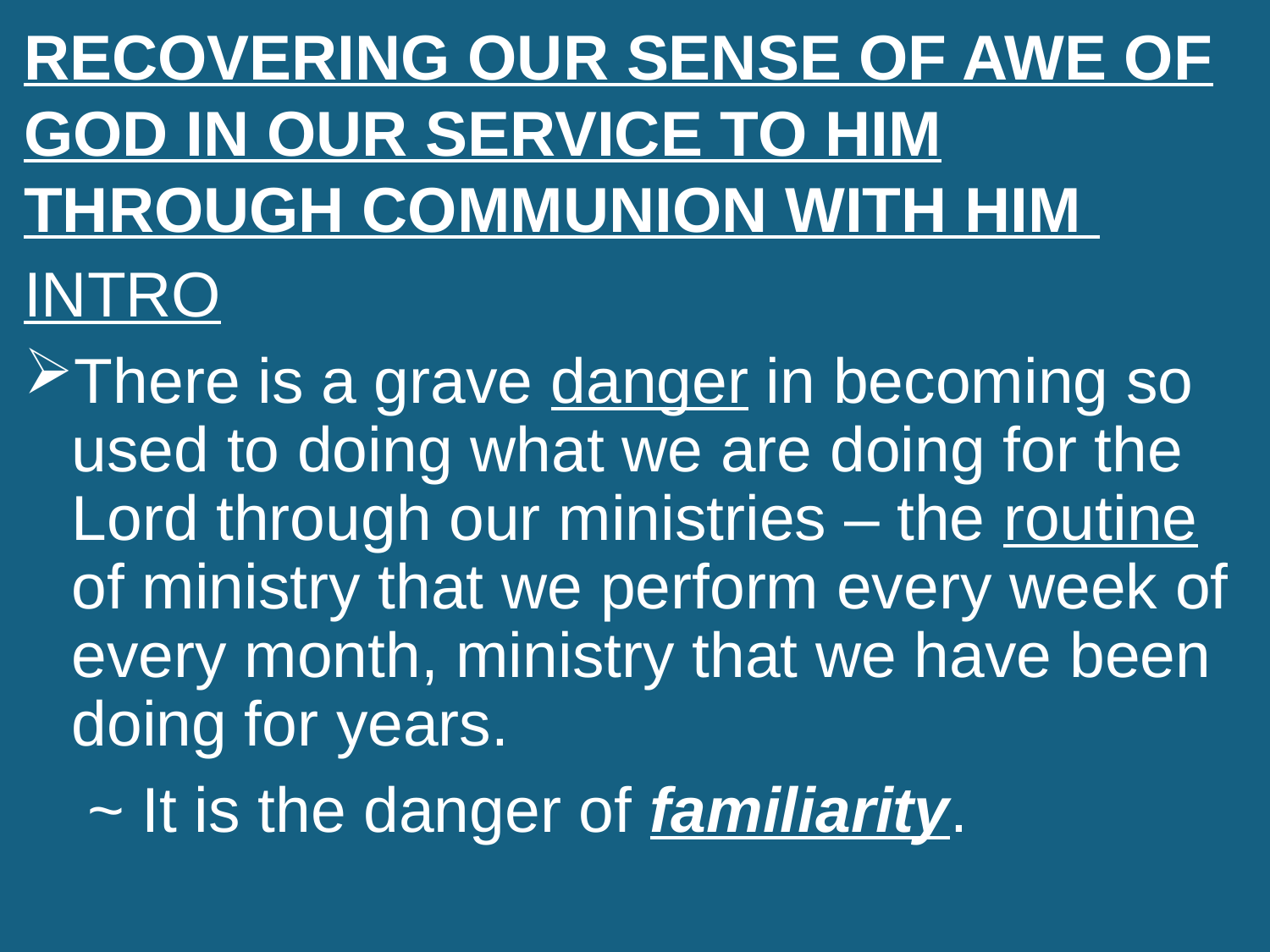

RECOVERING OUR SENSE OF AWE OF GOD IN OUR SERVICE TO HIM THROUGH COMMUNION WITH HIM
INTRO
There is a grave danger in becoming so used to doing what we are doing for the Lord through our ministries – the routine of ministry that we perform every week of every month, ministry that we have been doing for years.
~ It is the danger of familiarity.